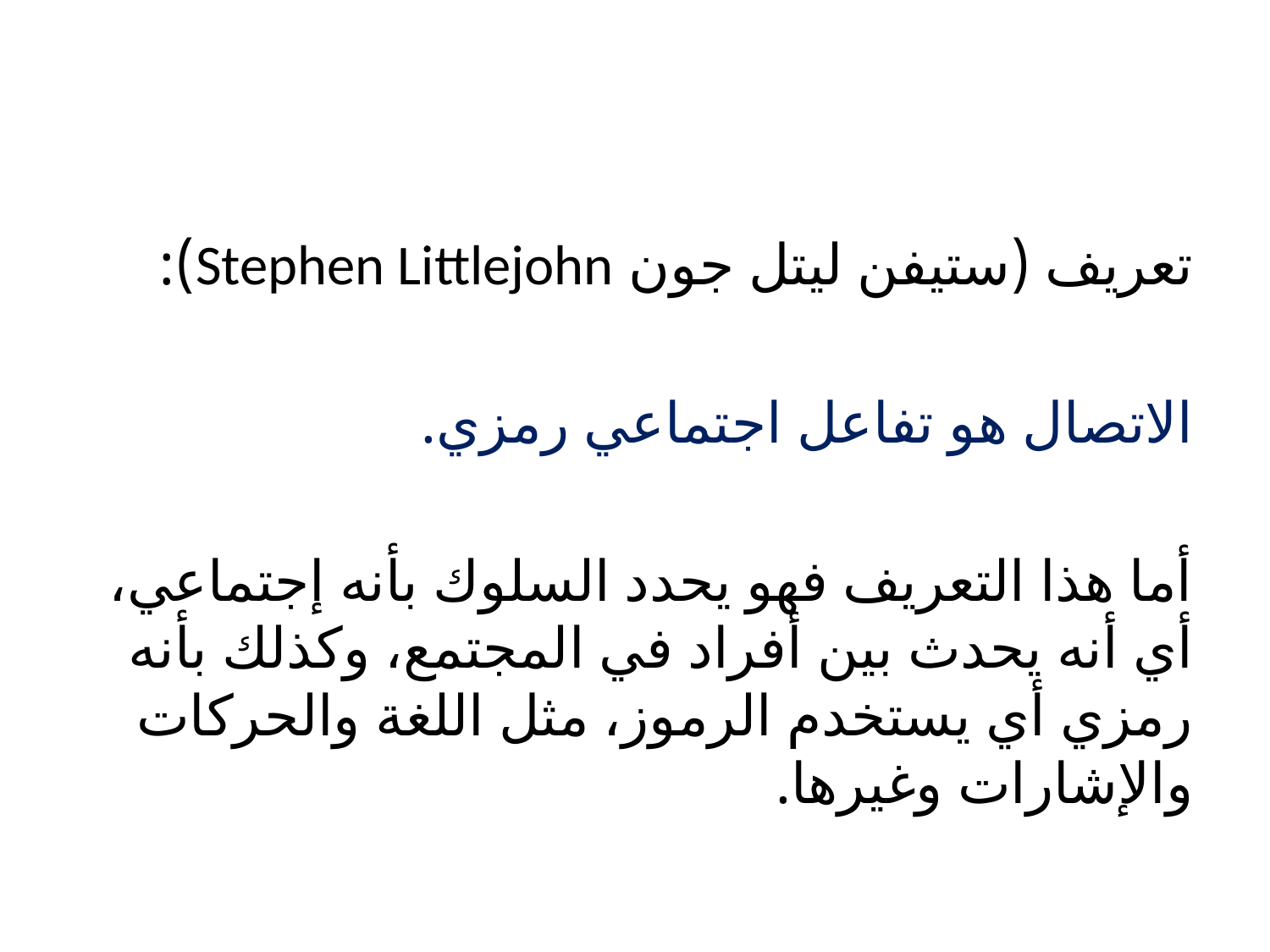

#
تعريف (ستيفن ليتل جون Stephen Littlejohn):

الاتصال هو تفاعل اجتماعي رمزي.

أما هذا التعريف فهو يحدد السلوك بأنه إجتماعي، أي أنه يحدث بين أفراد في المجتمع، وكذلك بأنه رمزي أي يستخدم الرموز، مثل اللغة والحركات والإشارات وغيرها.